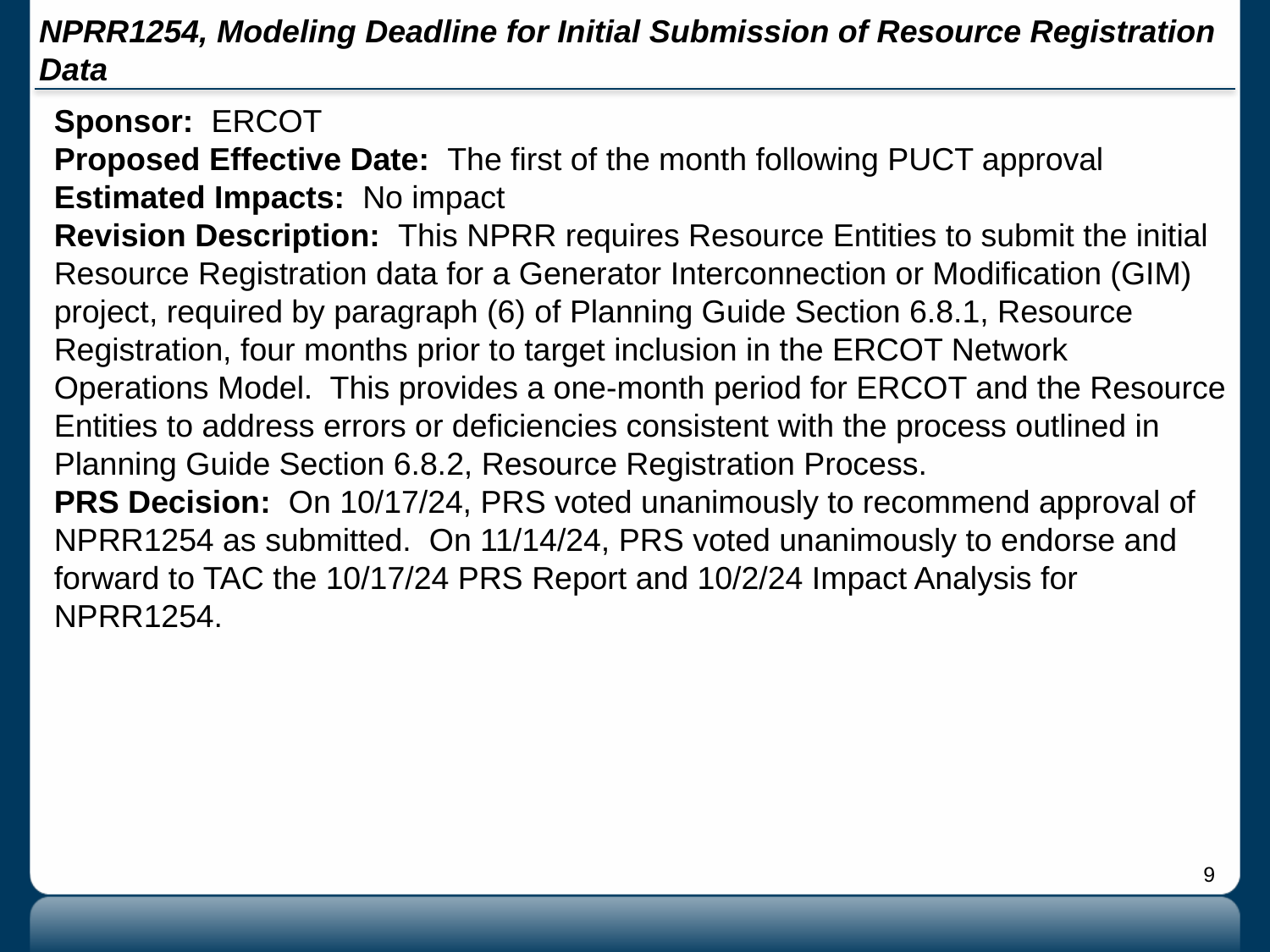

# NPRR1254, Modeling Deadline for Initial Submission of Resource Registration Data
Sponsor:  ERCOT
Proposed Effective Date:  The first of the month following PUCT approval
Estimated Impacts:  No impact
Revision Description:  This NPRR requires Resource Entities to submit the initial Resource Registration data for a Generator Interconnection or Modification (GIM) project, required by paragraph (6) of Planning Guide Section 6.8.1, Resource Registration, four months prior to target inclusion in the ERCOT Network Operations Model.  This provides a one-month period for ERCOT and the Resource Entities to address errors or deficiencies consistent with the process outlined in Planning Guide Section 6.8.2, Resource Registration Process.
PRS Decision:  On 10/17/24, PRS voted unanimously to recommend approval of NPRR1254 as submitted.  On 11/14/24, PRS voted unanimously to endorse and forward to TAC the 10/17/24 PRS Report and 10/2/24 Impact Analysis for NPRR1254.